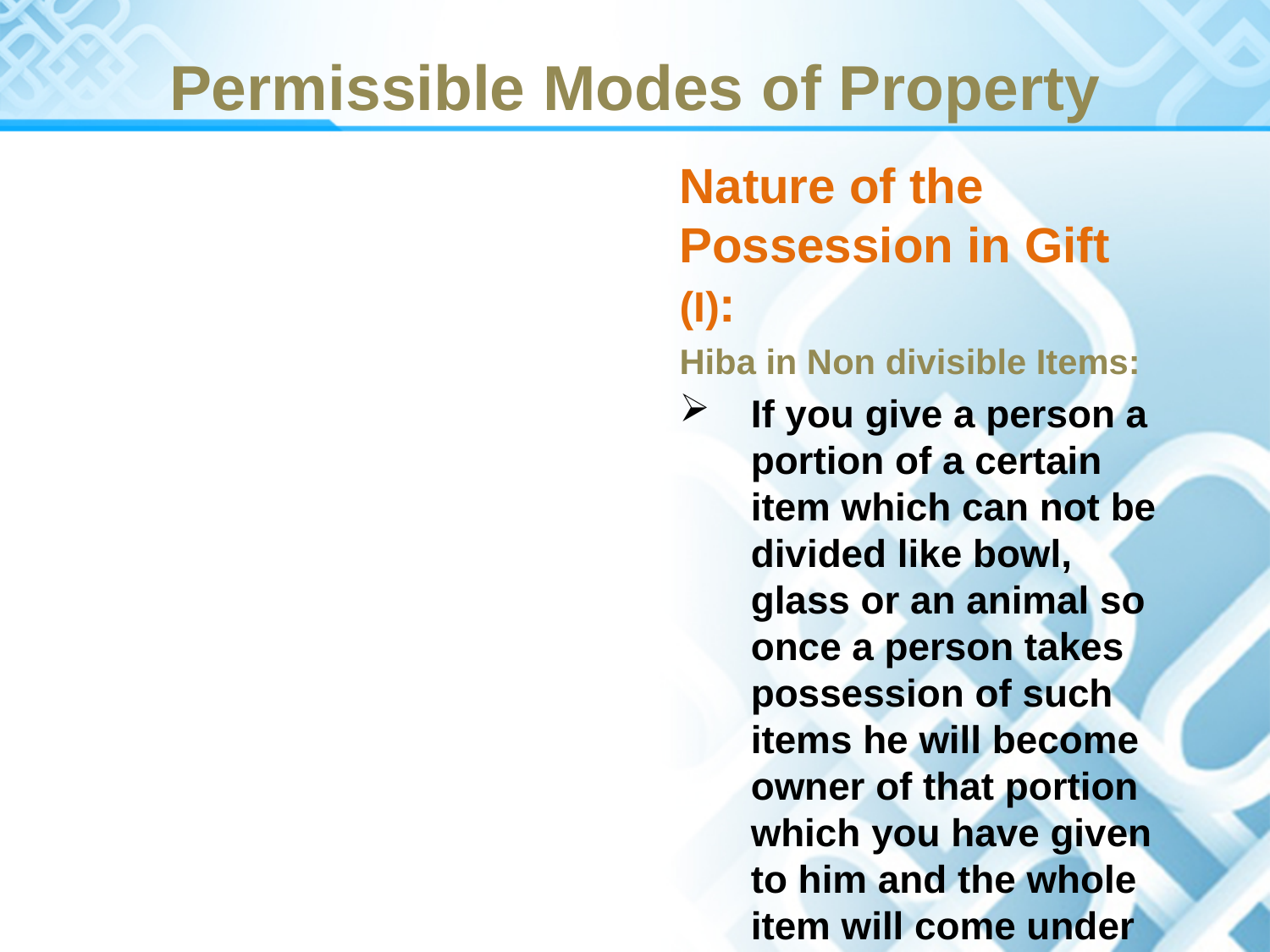

Permissible Modes of Property
Nature of the Possession in Gift (I):
Hiba in Non divisible Items:
If you give a person a portion of a certain item which can not be divided like bowl, glass or an animal so once a person takes possession of such items he will become owner of that portion which you have given to him and the whole item will come under a partnership between both of you .